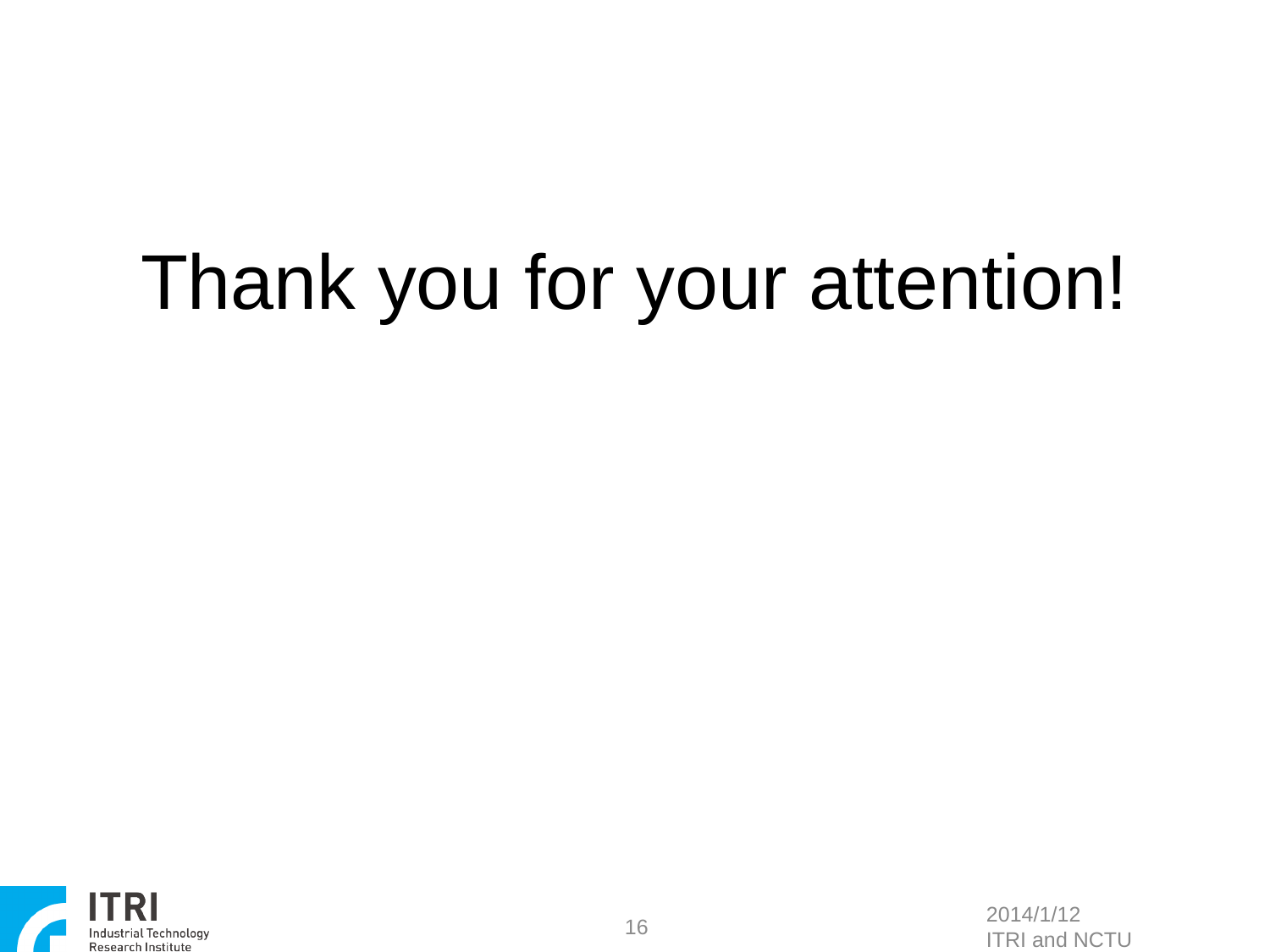

# Thank you for your attention!
16
2014/1/12
ITRI and NCTU